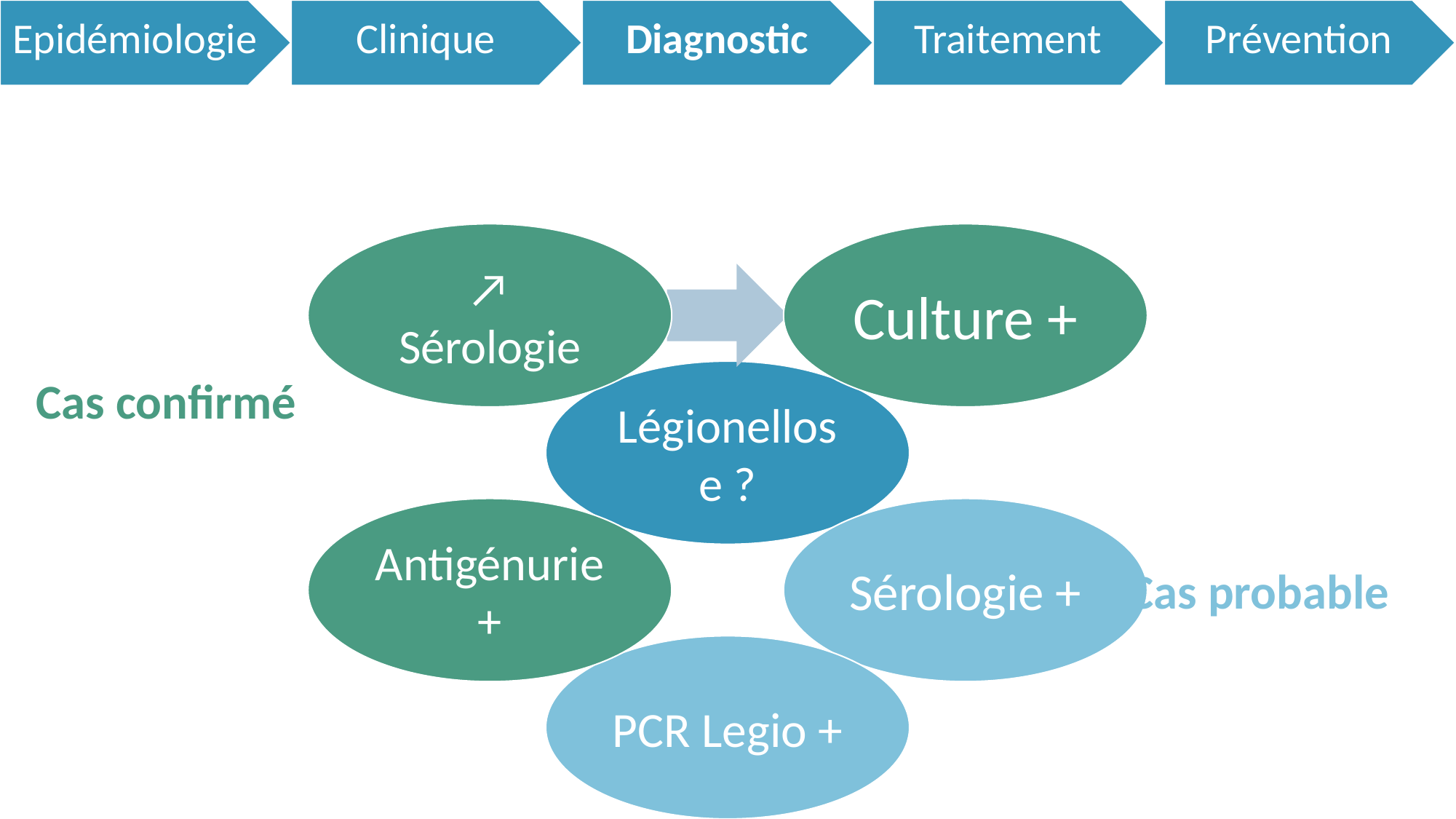

Légionellose ?
Culture +
Sérologie +
Antigénurie +
↗ Sérologie
PCR Legio +
Cas confirmé
Cas probable